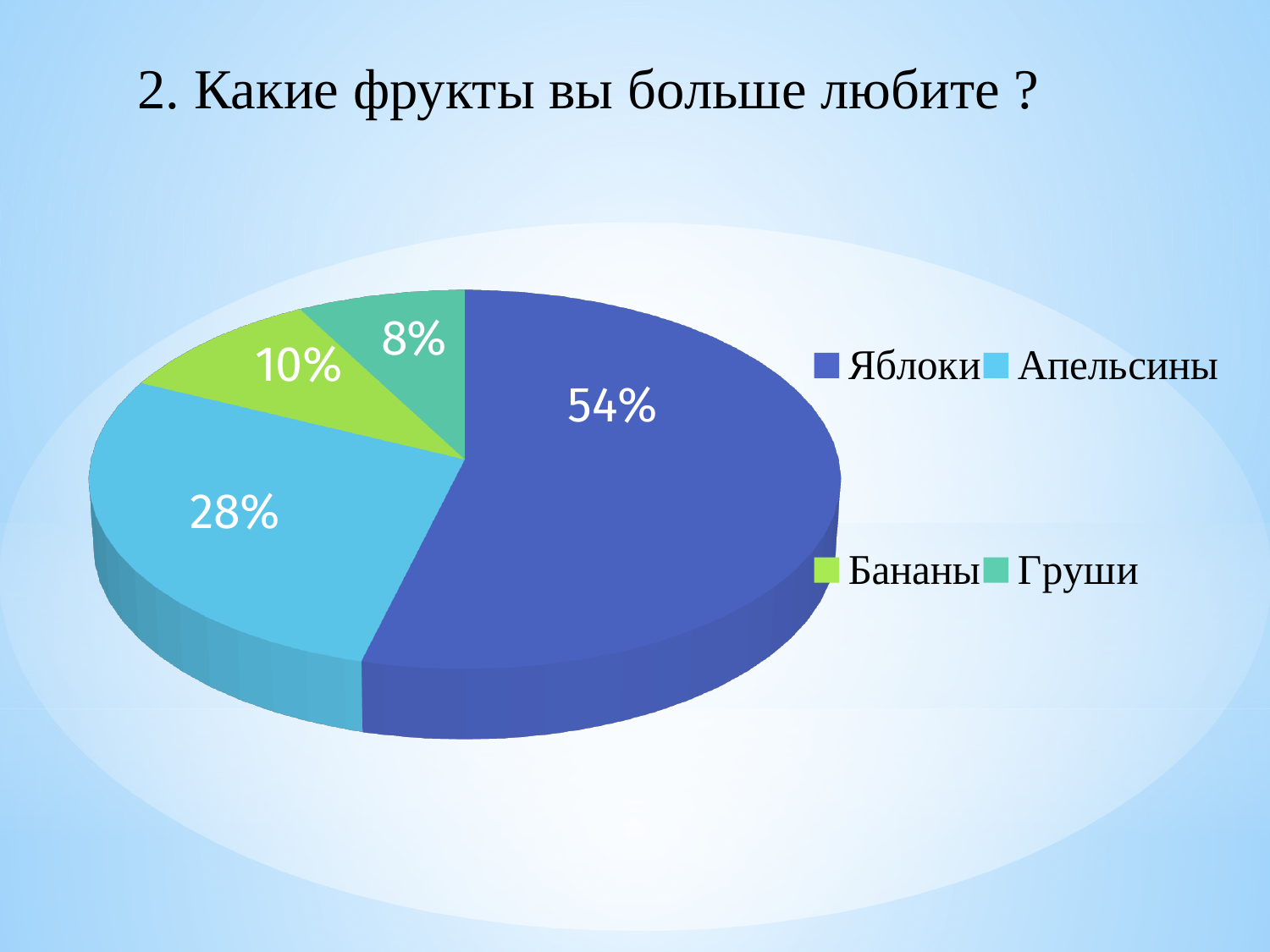

2. Какие фрукты вы больше любите ?

[unsupported chart]